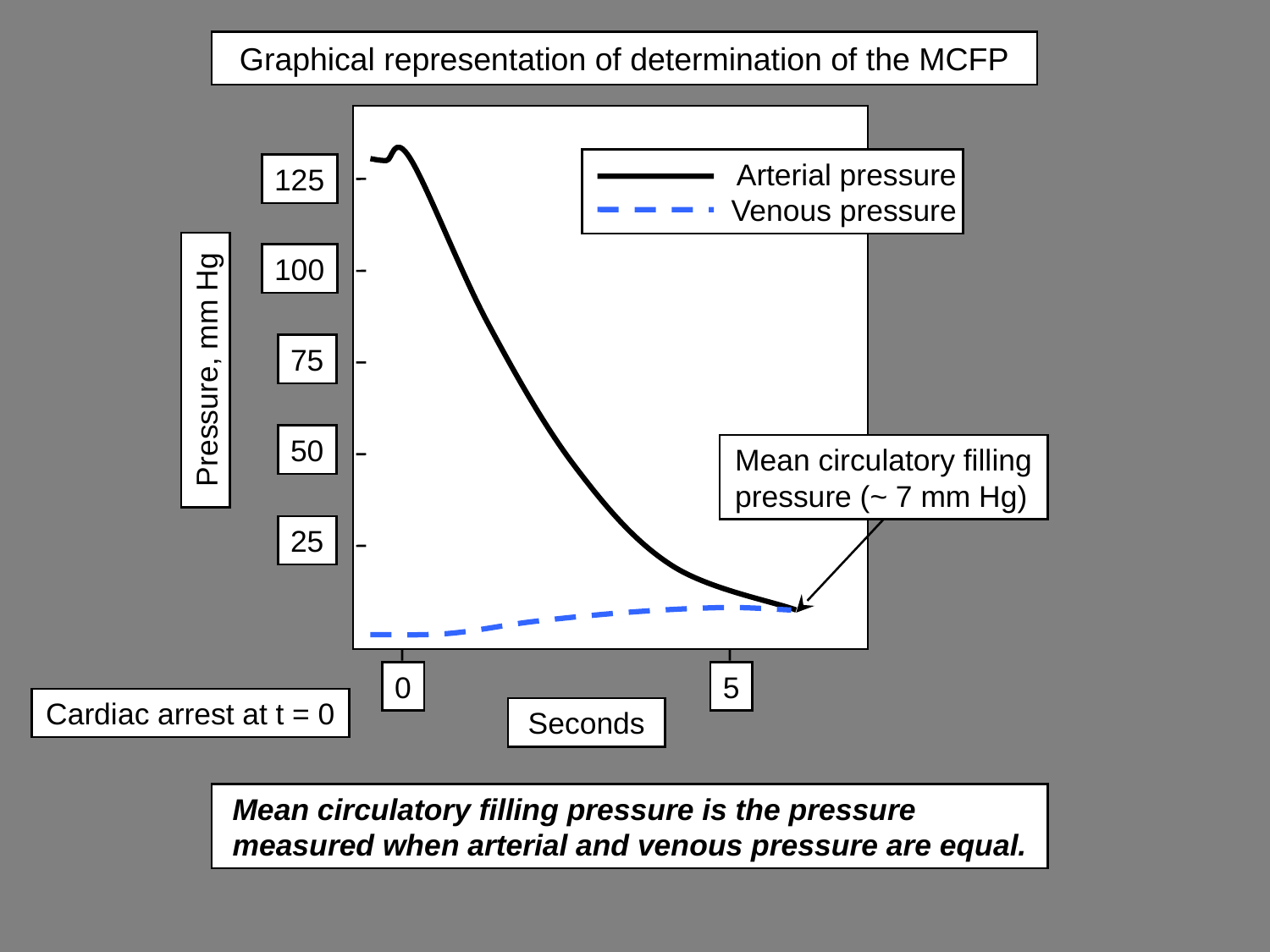

# Graphical representation of determination of the MCFP

     Arterial pressure
Venous pressure
125

100

75

50

25

Pressure, mm Hg
Mean circulatory filling pressure (~ 7 mm Hg)

0
5
Seconds
Cardiac arrest at t = 0
Mean circulatory filling pressure is the pressure measured when arterial and venous pressure are equal.